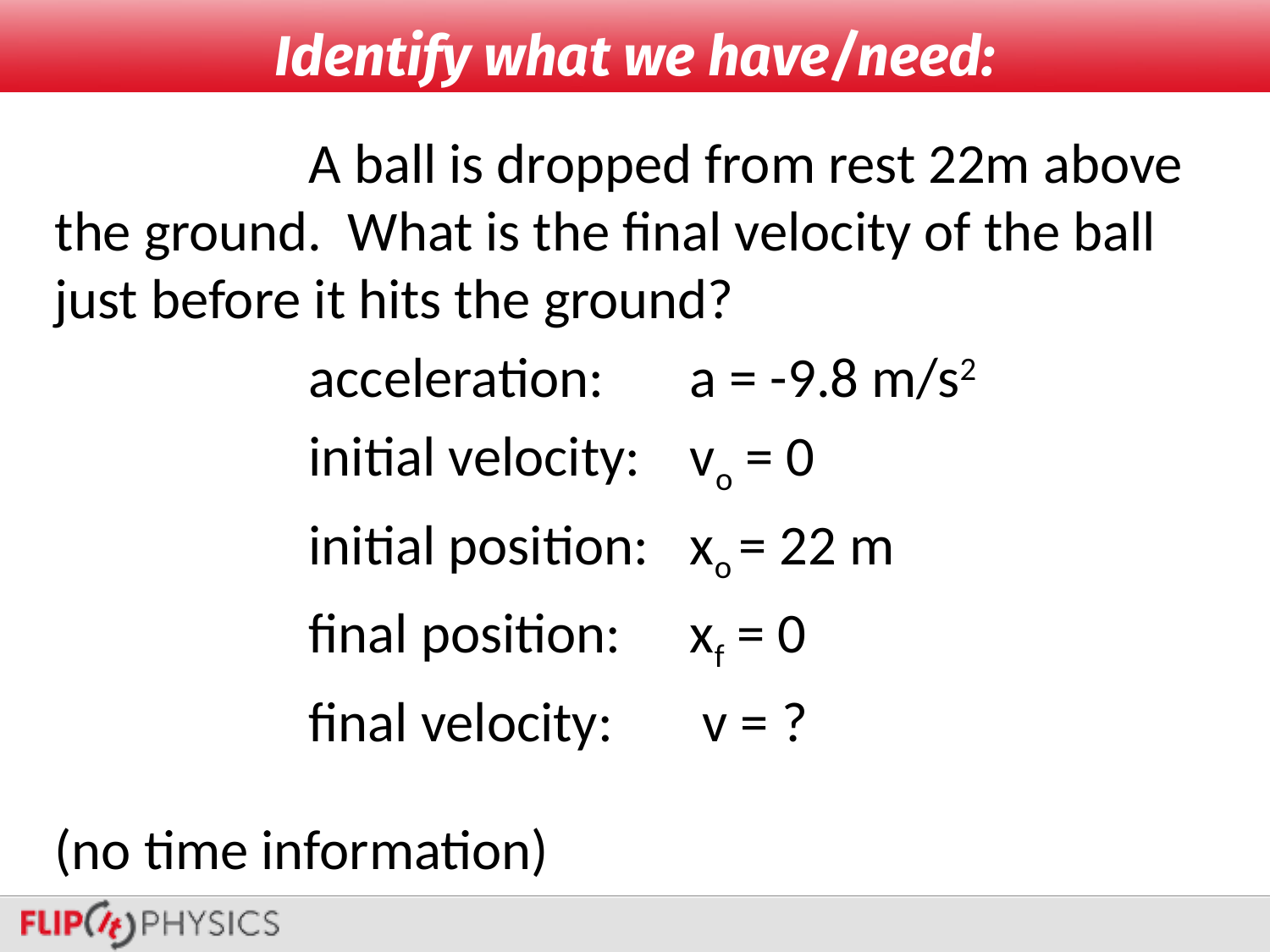

# Identify what we have/need:
		A ball is dropped from rest 22m above the ground.  What is the final velocity of the ball just before it hits the ground?
		acceleration: 	a = -9.8 m/s2
		initial velocity: 	vo = 0
		initial position: 	xo = 22 m
		final position: 	xf = 0
		final velocity:	 v = ?

(no time information)